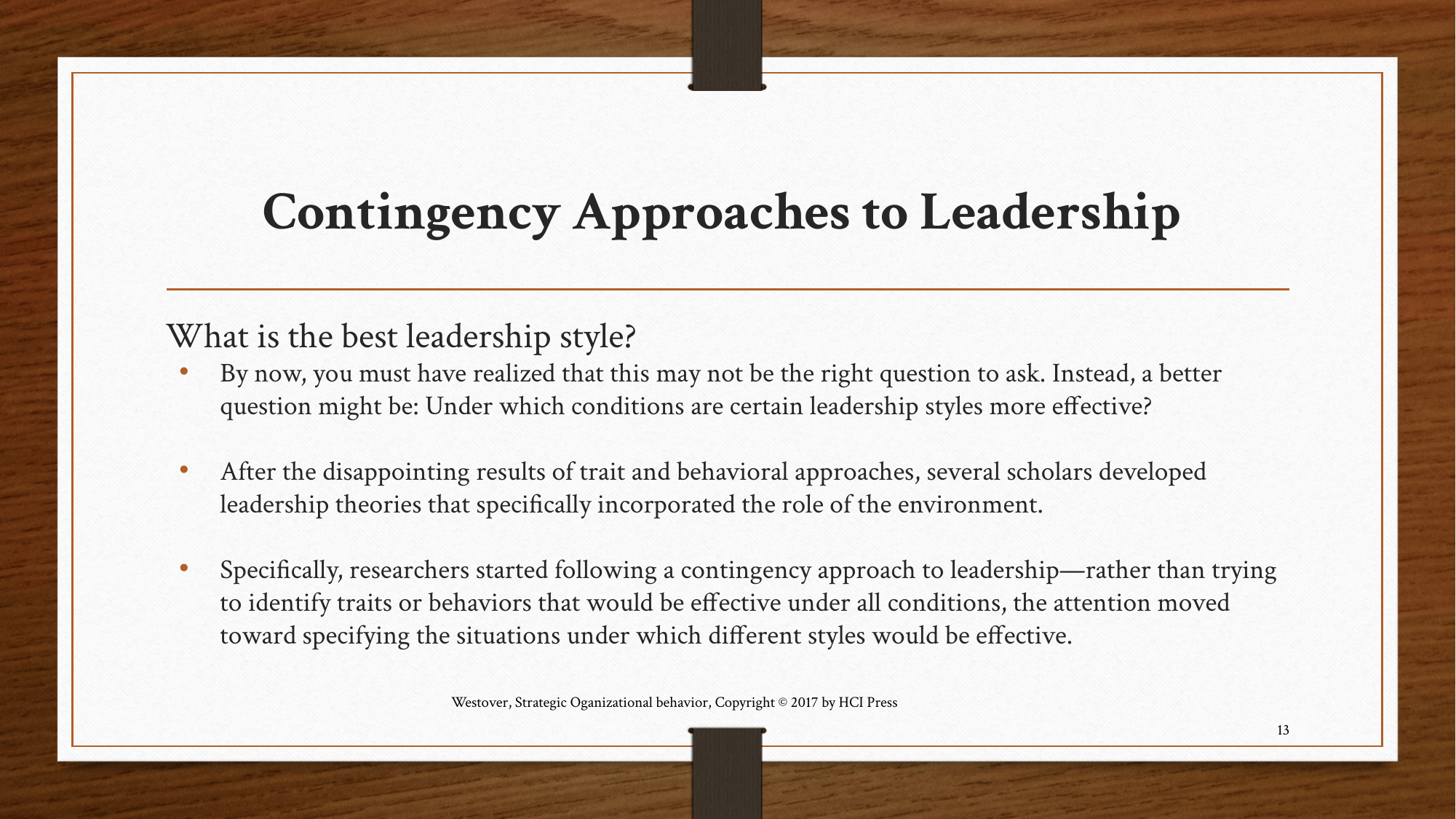

# Contingency Approaches to Leadership
What is the best leadership style?
By now, you must have realized that this may not be the right question to ask. Instead, a better question might be: Under which conditions are certain leadership styles more effective?

After the disappointing results of trait and behavioral approaches, several scholars developed leadership theories that specifically incorporated the role of the environment.

Specifically, researchers started following a contingency approach to leadership—rather than trying to identify traits or behaviors that would be effective under all conditions, the attention moved toward specifying the situations under which different styles would be effective.
13
Westover, Strategic Oganizational behavior, Copyright © 2017 by HCI Press